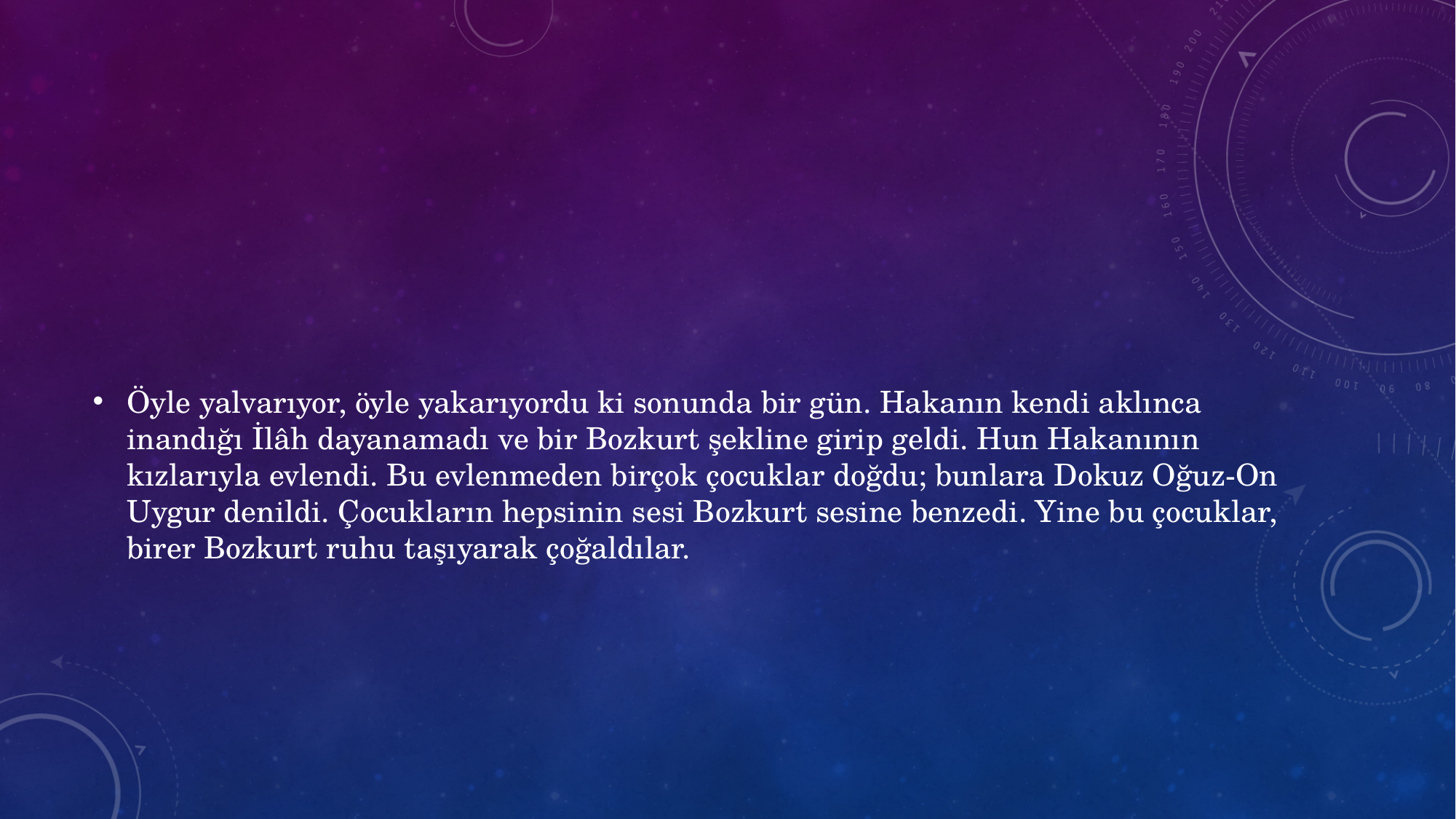

Öyle yalvarıyor, öyle yakarıyordu ki sonunda bir gün. Hakanın kendi aklınca inandığı İlâh dayanamadı ve bir Bozkurt şekline girip geldi. Hun Hakanının kızlarıyla evlendi. Bu evlenmeden birçok çocuklar doğdu; bunlara Dokuz Oğuz-On Uygur denildi. Çocukların hepsinin sesi Bozkurt sesine benzedi. Yine bu çocuklar, birer Bozkurt ruhu taşıyarak çoğaldılar.